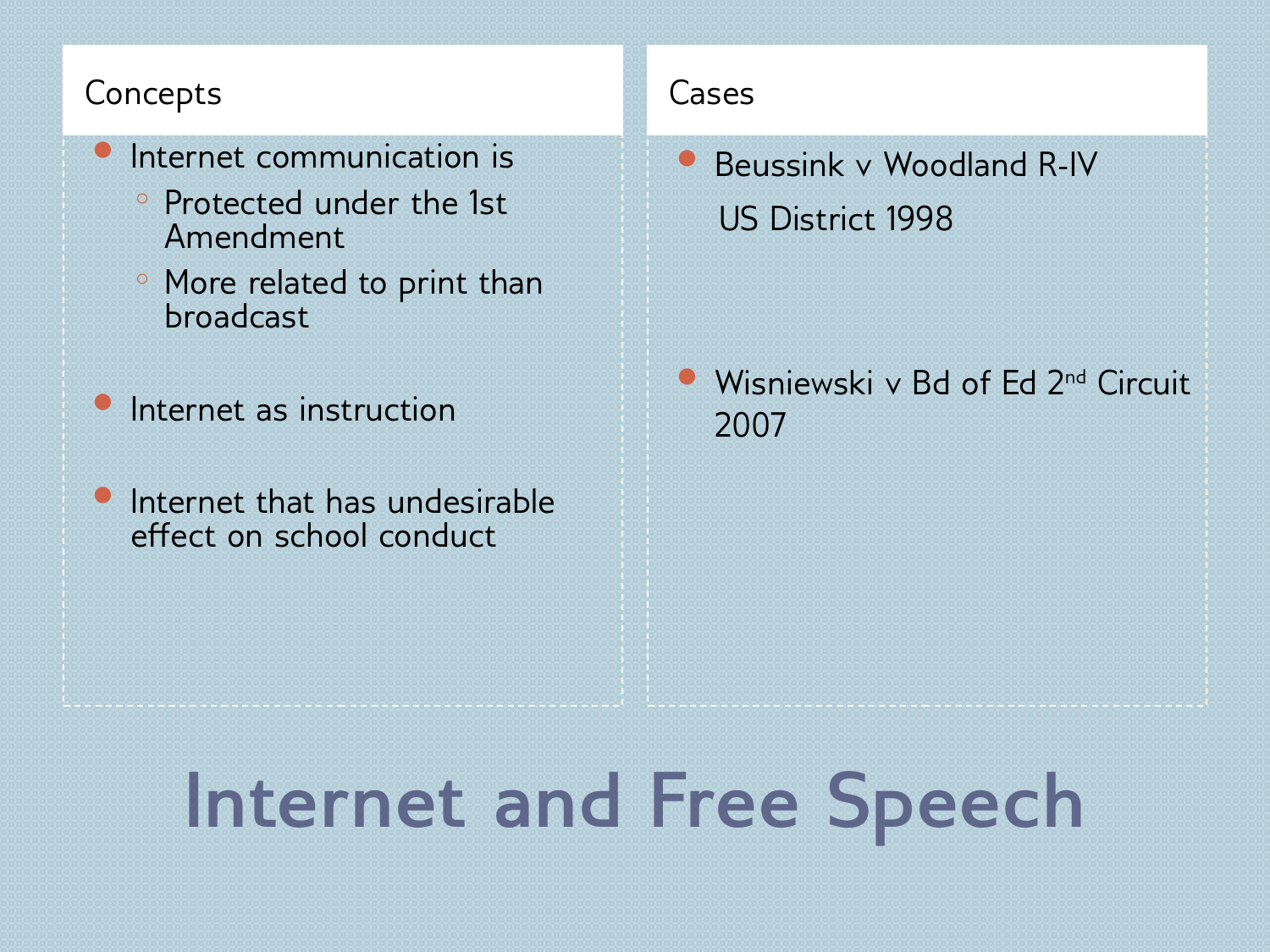

Concepts
Cases
Internet communication is
Protected under the 1st Amendment
More related to print than broadcast

Internet as instruction

Internet that has undesirable effect on school conduct

Beussink v Woodland R-IV
    US District 1998

Wisniewski v Bd of Ed 2nd Circuit 2007

# Internet and Free Speech